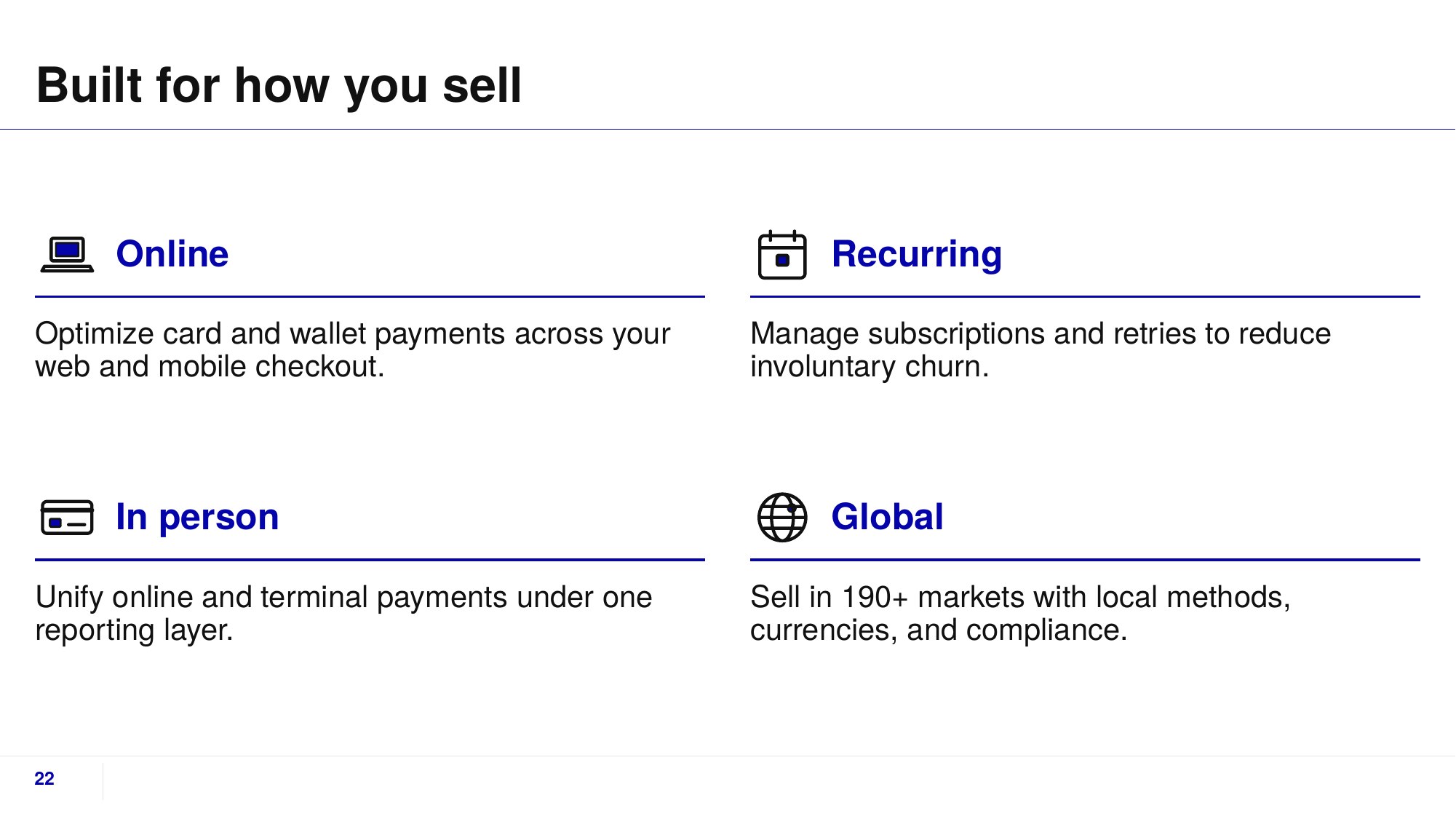

# Built for how you sell

Online
Recurring
Optimize card and wallet payments across your web and mobile checkout.
Manage subscriptions and retries to reduce involuntary churn.

In person
Global
Unify online and terminal payments under one reporting layer.
Sell in 190+ markets with local methods, currencies, and compliance.
22